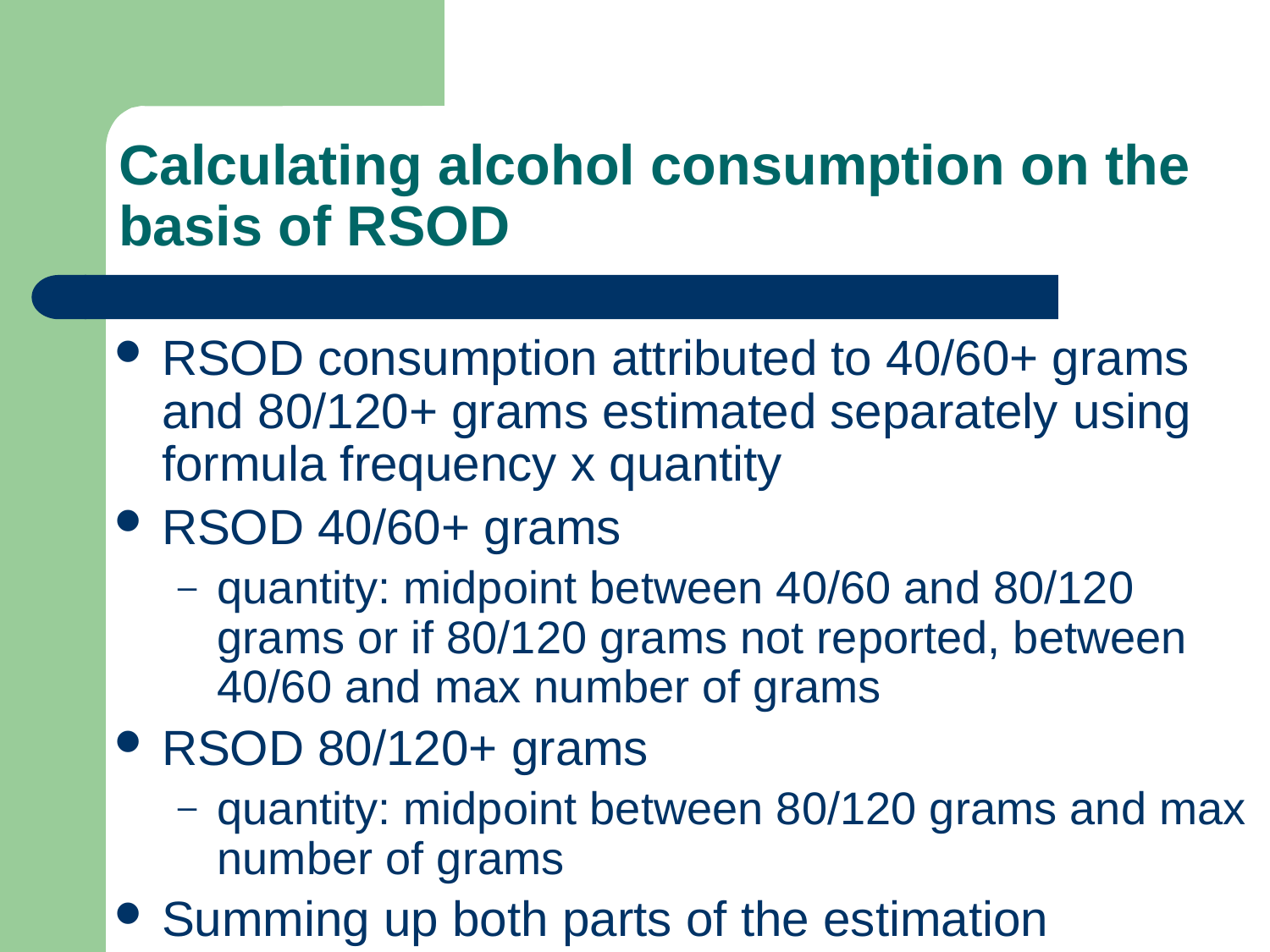

# Calculating alcohol consumption on the basis of RSOD
RSOD consumption attributed to 40/60+ grams and 80/120+ grams estimated separately using formula frequency x quantity
RSOD 40/60+ grams
quantity: midpoint between 40/60 and 80/120 grams or if 80/120 grams not reported, between 40/60 and max number of grams
RSOD 80/120+ grams
quantity: midpoint between 80/120 grams and max number of grams
Summing up both parts of the estimation